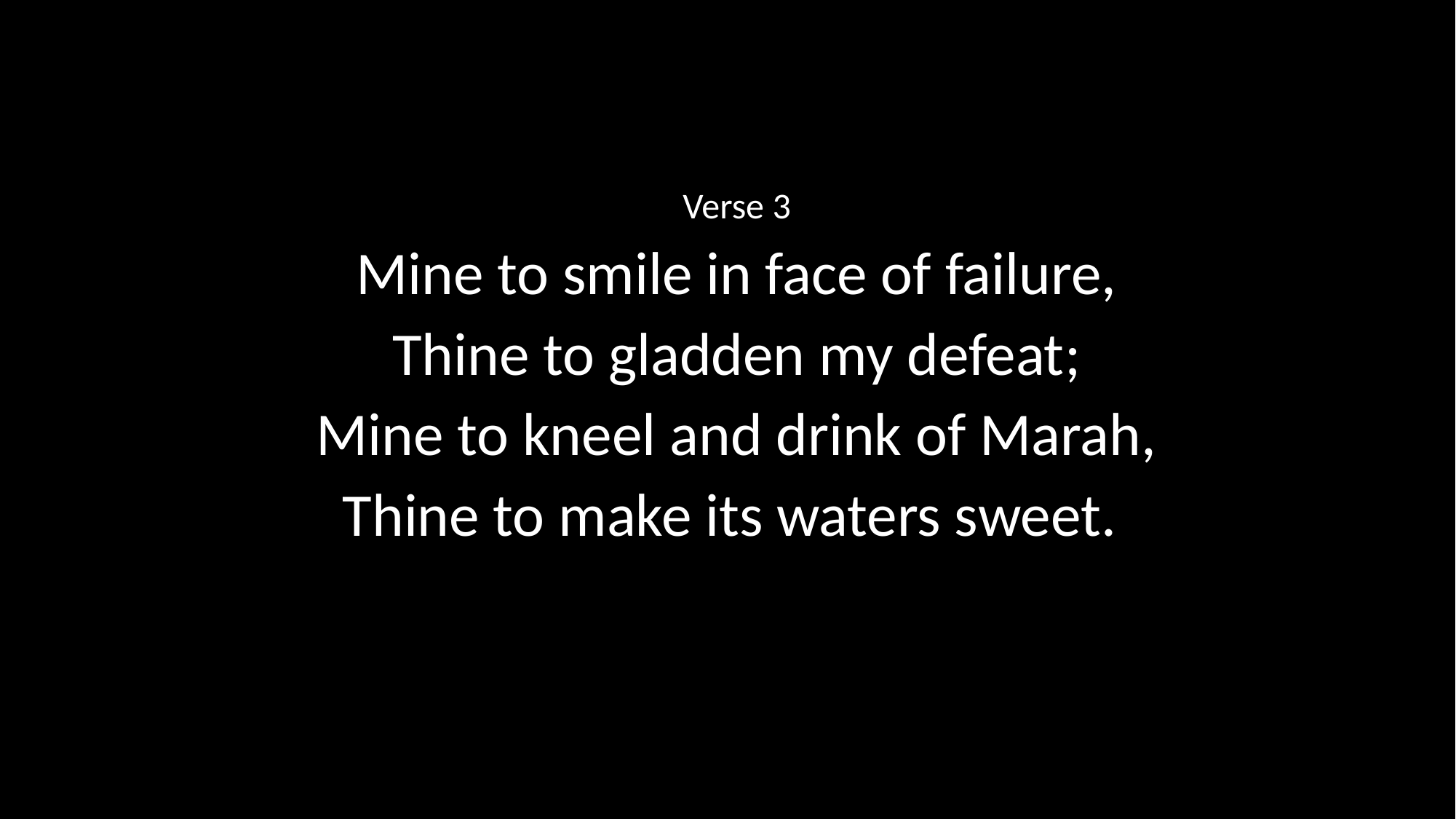

Verse 3
Mine to smile in face of failure,
Thine to gladden my defeat;
Mine to kneel and drink of Marah,
Thine to make its waters sweet.